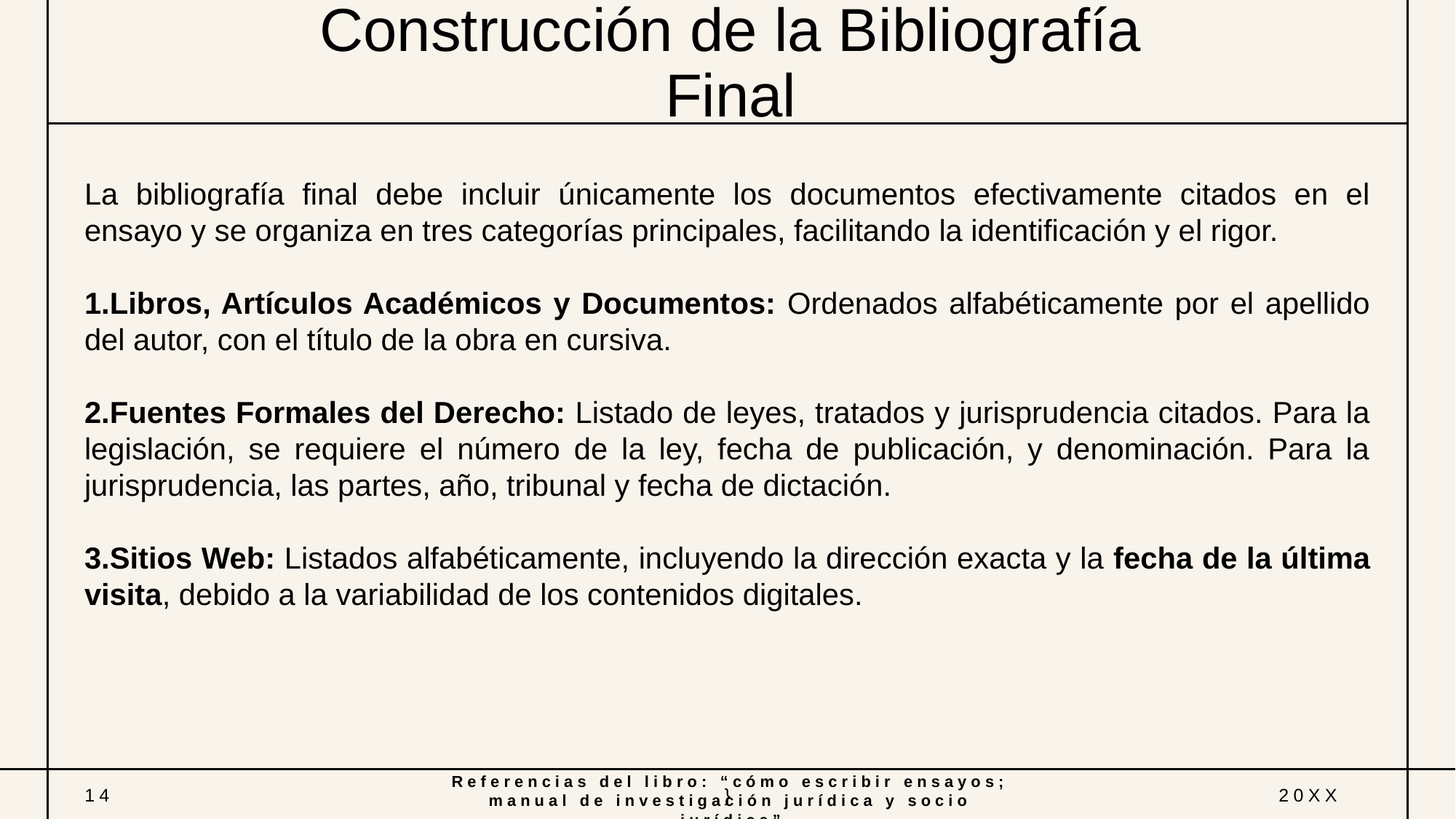

# Construcción de la Bibliografía Final
La bibliografía final debe incluir únicamente los documentos efectivamente citados en el ensayo y se organiza en tres categorías principales, facilitando la identificación y el rigor.

Libros, Artículos Académicos y Documentos: Ordenados alfabéticamente por el apellido del autor, con el título de la obra en cursiva.

Fuentes Formales del Derecho: Listado de leyes, tratados y jurisprudencia citados. Para la legislación, se requiere el número de la ley, fecha de publicación, y denominación. Para la jurisprudencia, las partes, año, tribunal y fecha de dictación.

Sitios Web: Listados alfabéticamente, incluyendo la dirección exacta y la fecha de la última visita, debido a la variabilidad de los contenidos digitales.

Referencias del libro: “cómo escribir ensayos; manual de investigación jurídica y socio jurídica”

14
}
20XX